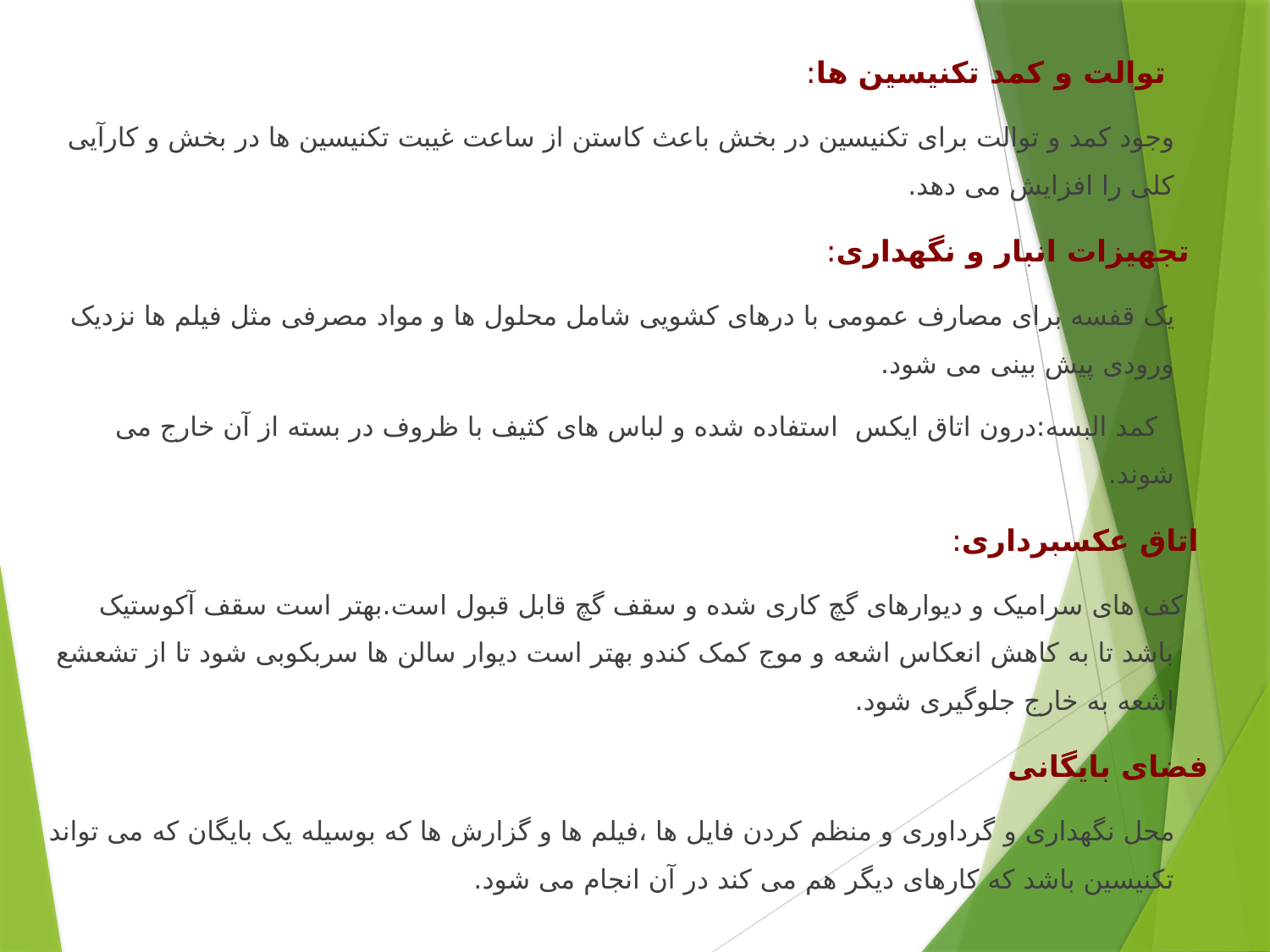

توالت و کمد تکنیسین ها:
     وجود کمد و توالت برای تکنیسین در بخش باعث کاستن از ساعت غیبت تکنیسین ها در بخش و کارآیی  کلی را افزایش می دهد.
   تجهیزات انبار و نگهداری:
     یک قفسه برای مصارف عمومی با درهای کشویی شامل محلول ها و مواد مصرفی مثل فیلم ها نزدیک    ورودی پیش بینی می شود.
       کمد البسه:درون اتاق ایکس  استفاده شده و لباس های کثیف با ظروف در بسته از آن خارج می شوند.
  اتاق عکسبرداری:
    کف های سرامیک و دیوارهای گچ کاری شده و سقف گچ قابل قبول است.بهتر است سقف آکوستیک باشد تا به کاهش انعکاس اشعه و موج کمک کندو بهتر است دیوار سالن ها سربکوبی شود تا از تشعشع اشعه به خارج جلوگیری شود.
 فضای بایگانی
     محل نگهداری و گرداوری و منظم کردن فایل ها ،فیلم ها و گزارش ها که بوسیله یک بایگان که می تواند تکنیسین باشد که کارهای دیگر هم می کند در آن انجام می شود.